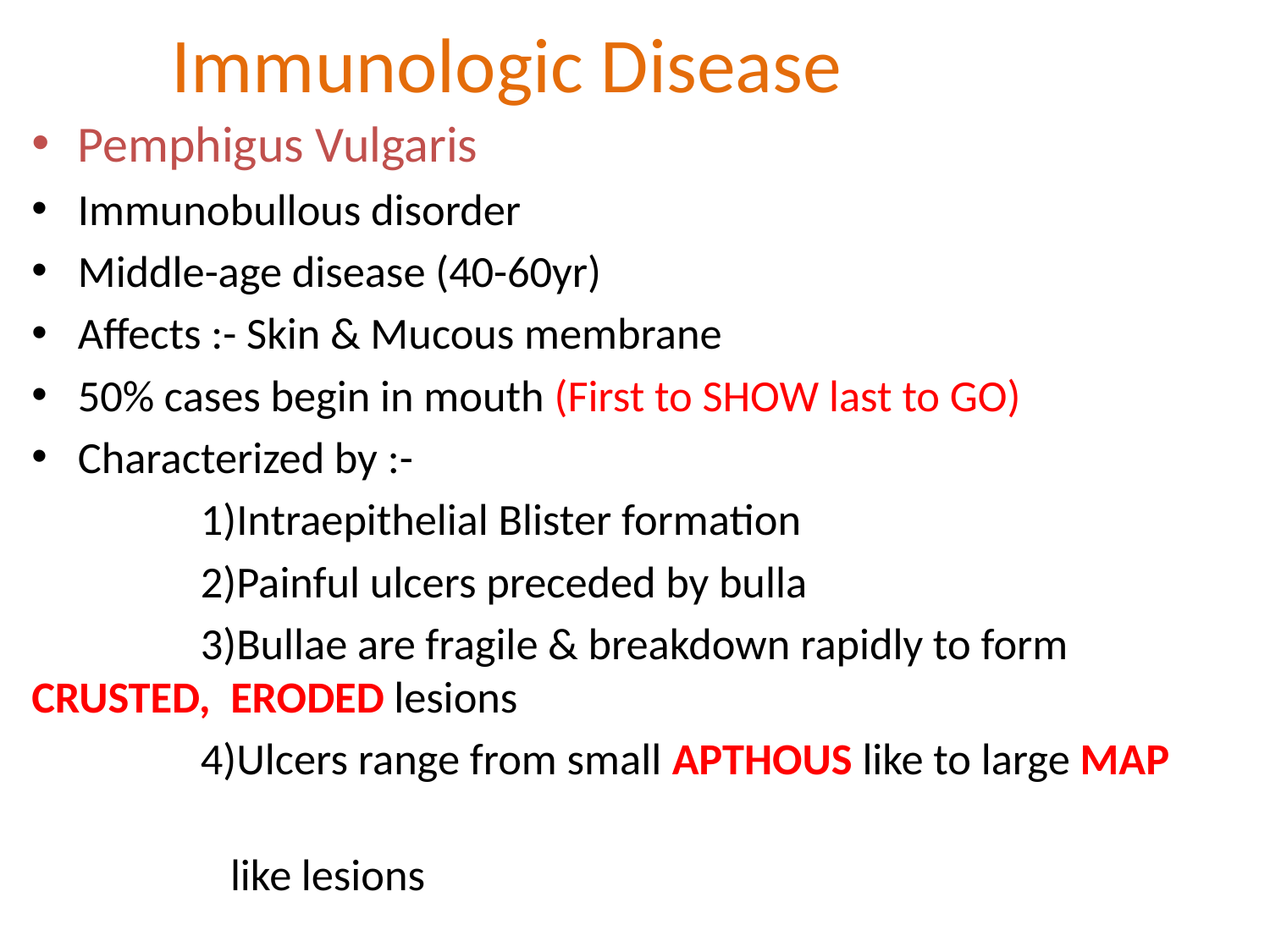

# Immunologic Disease
Pemphigus Vulgaris
Immunobullous disorder
Middle-age disease (40-60yr)
Affects :- Skin & Mucous membrane
50% cases begin in mouth (First to SHOW last to GO)
Characterized by :-
                 1)Intraepithelial Blister formation
                 2)Painful ulcers preceded by bulla
                 3)Bullae are fragile & breakdown rapidly to form CRUSTED,  ERODED lesions
                 4)Ulcers range from small APTHOUS like to large MAP
                    like lesions